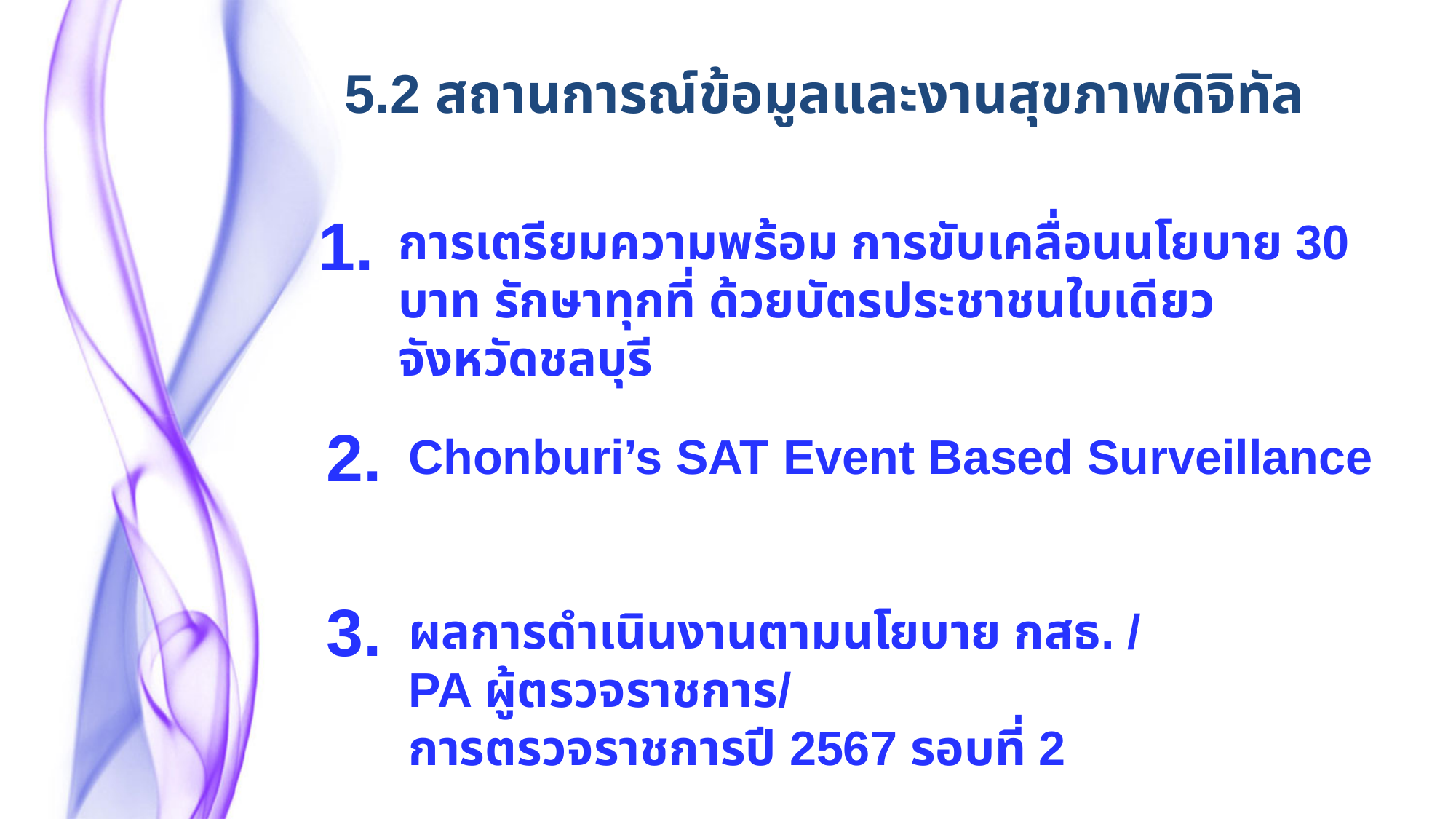

5.2 สถานการณ์ข้อมูลและงานสุขภาพดิจิทัล
1.
การเตรียมความพร้อม การขับเคลื่อนนโยบาย 30 บาท รักษาทุกที่ ด้วยบัตรประชาชนใบเดียว จังหวัดชลบุรี
2.
Chonburi’s SAT Event Based Surveillance

3.
ผลการดำเนินงานตามนโยบาย กสธ. /
PA ผู้ตรวจราชการ/
การตรวจราชการปี 2567 รอบที่ 2